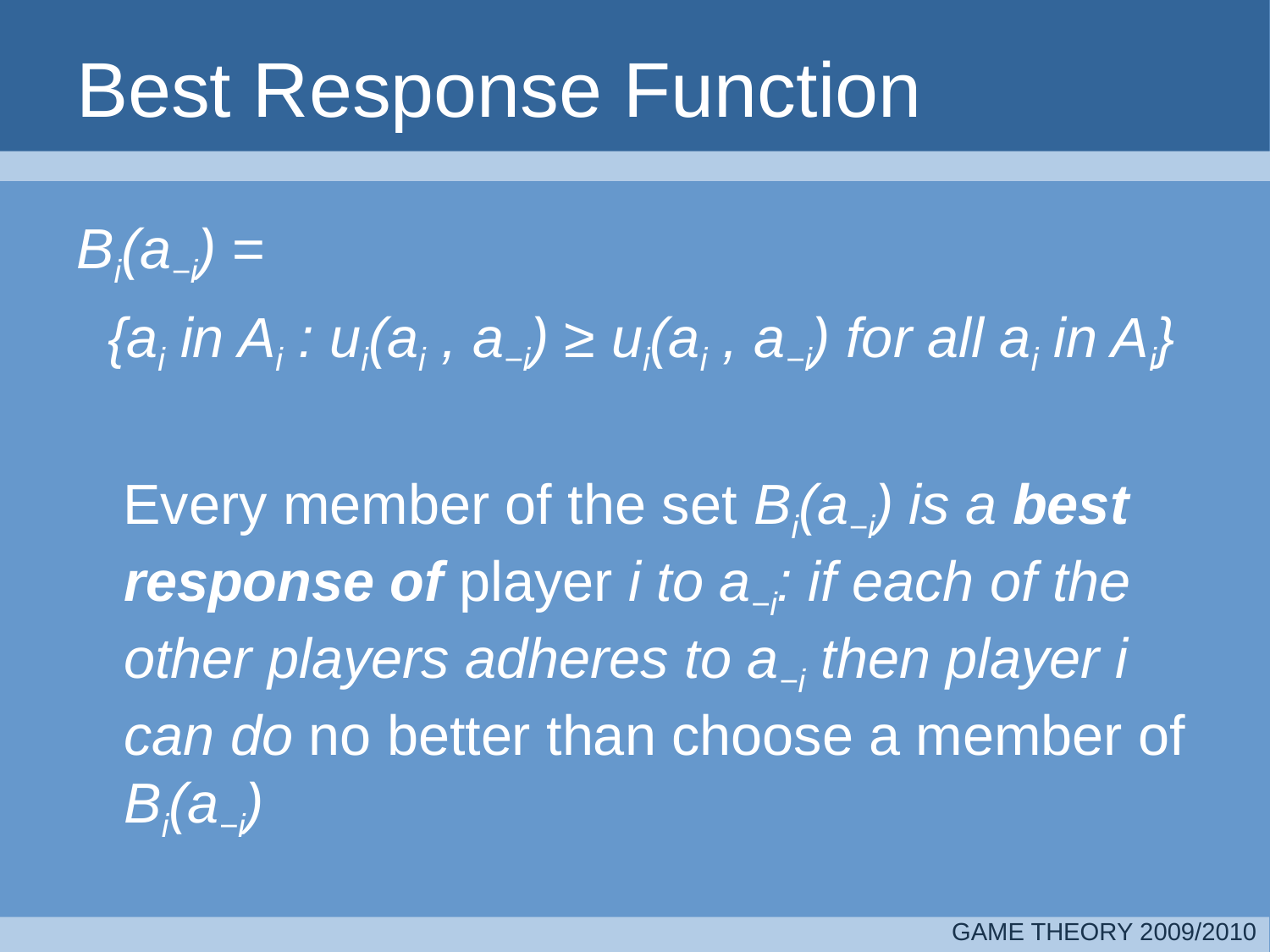

# Best Response Function
Bi(a−i) =
  {ai in Ai : ui(ai , a−i) ≥ ui(ai , a−i) for all ai in Ai}

   Every member of the set Bi(a−i) is a best response of player i to a−i: if each of the other players adheres to a−i then player i can do no better than choose a member of Bi(a−i)
GAME THEORY 2009/2010